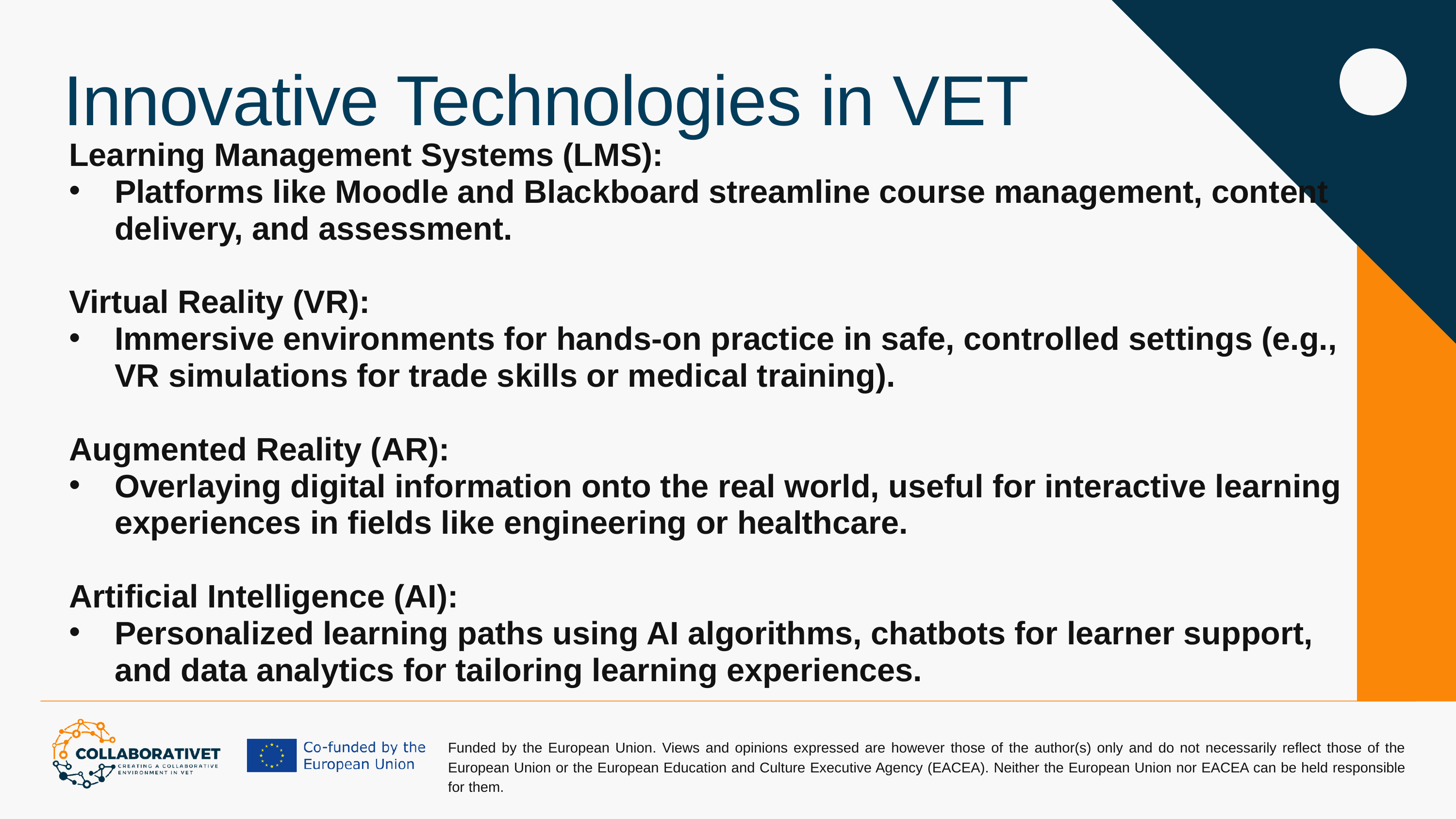

Innovative Technologies in VET
Learning Management Systems (LMS):
Platforms like Moodle and Blackboard streamline course management, content delivery, and assessment.

Virtual Reality (VR):
Immersive environments for hands-on practice in safe, controlled settings (e.g., VR simulations for trade skills or medical training).

Augmented Reality (AR):
Overlaying digital information onto the real world, useful for interactive learning experiences in fields like engineering or healthcare.

Artificial Intelligence (AI):
Personalized learning paths using AI algorithms, chatbots for learner support, and data analytics for tailoring learning experiences.

Funded by the European Union. Views and opinions expressed are however those of the author(s) only and do not necessarily reflect those of the European Union or the European Education and Culture Executive Agency (EACEA). Neither the European Union nor EACEA can be held responsible for them.